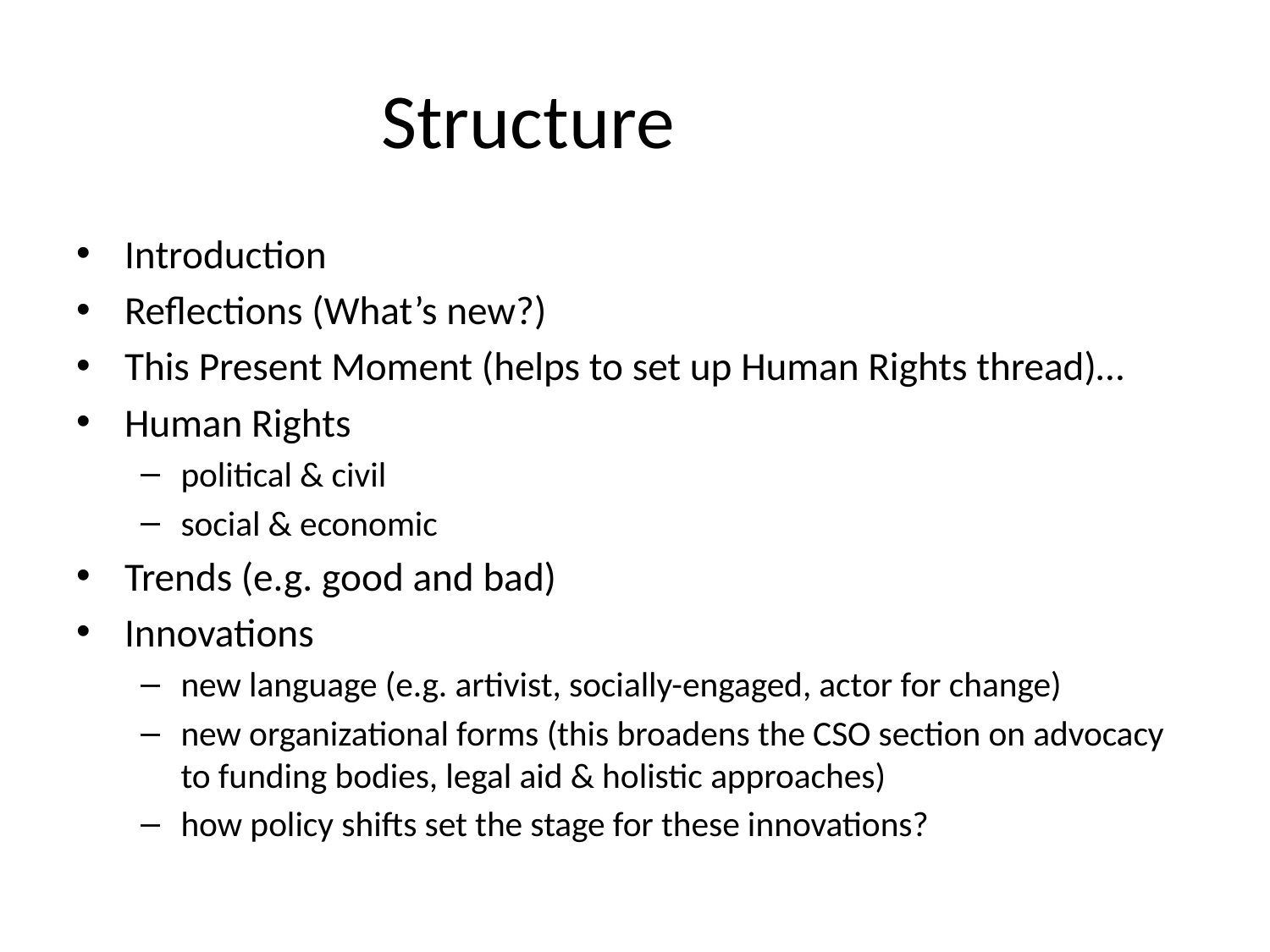

# Structure
Introduction
Reflections (What’s new?)
This Present Moment (helps to set up Human Rights thread)…
Human Rights
political & civil
social & economic
Trends (e.g. good and bad)
Innovations
new language (e.g. artivist, socially-engaged, actor for change)
new organizational forms (this broadens the CSO section on advocacy to funding bodies, legal aid & holistic approaches)
how policy shifts set the stage for these innovations?